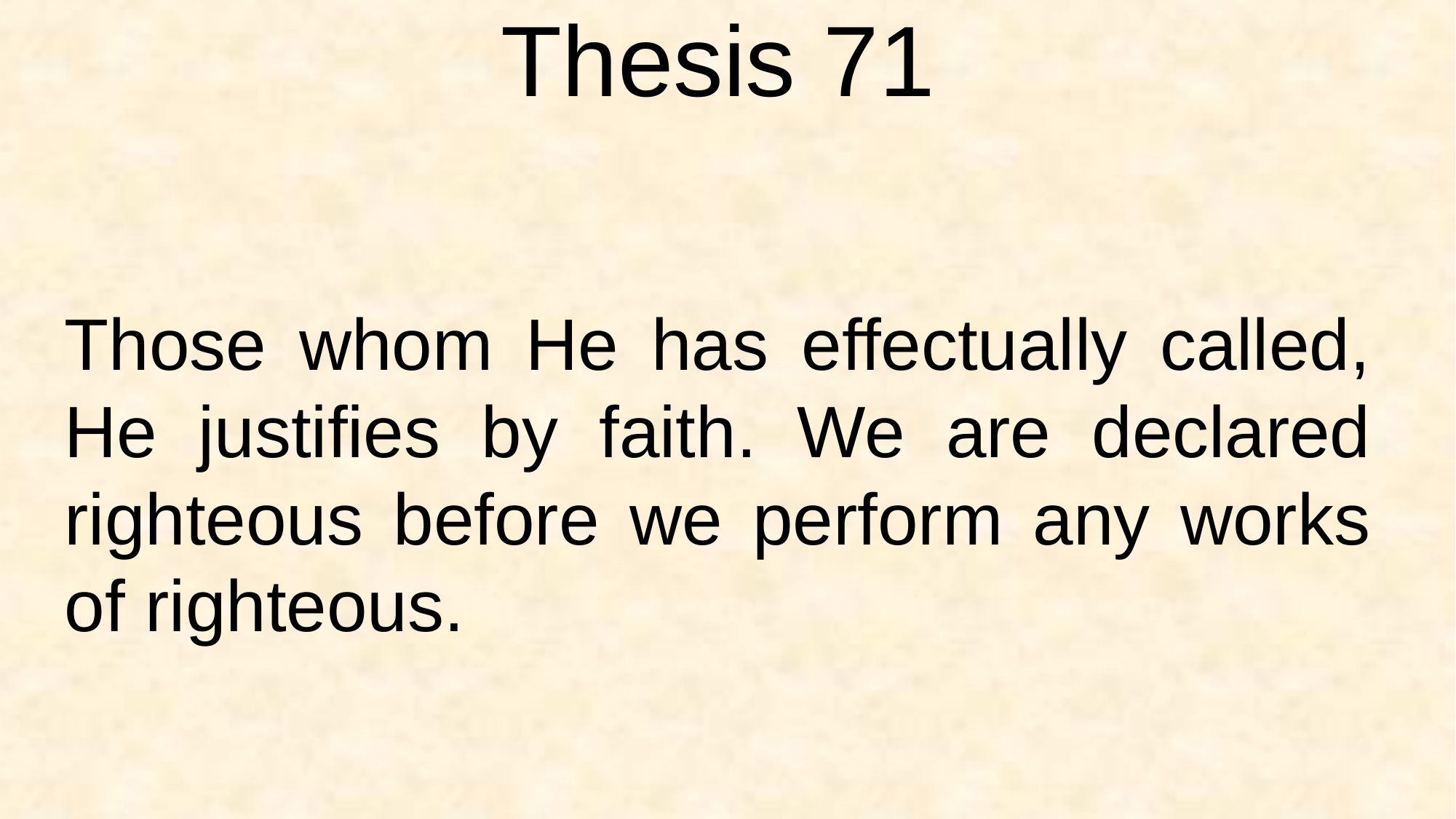

Thesis 71

Those whom He has effectually called, He justifies by faith. We are declared righteous before we perform any works of righteous.